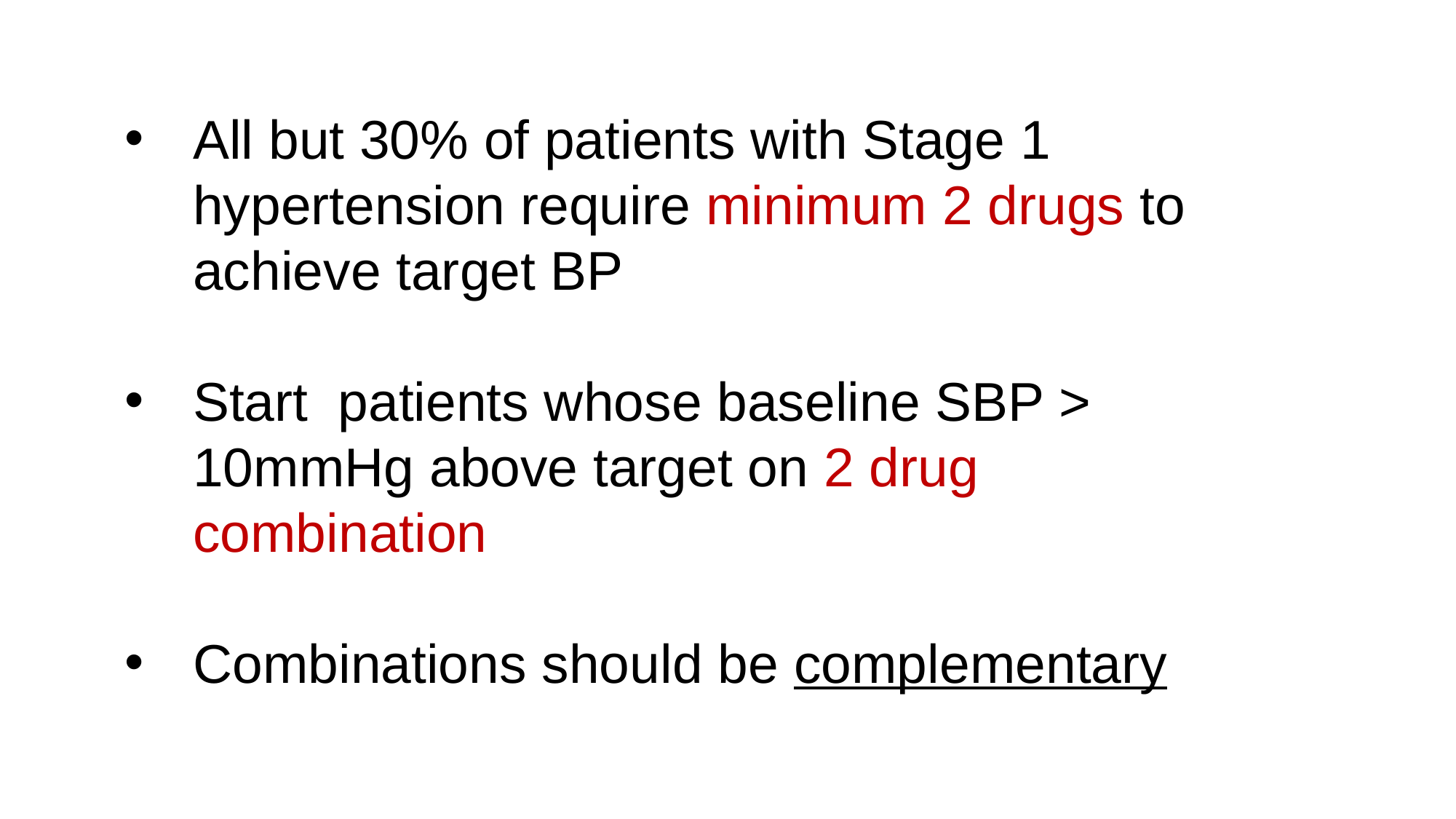

All but 30% of patients with Stage 1 hypertension require minimum 2 drugs to achieve target BP

Start  patients whose baseline SBP > 10mmHg above target on 2 drug combination

Combinations should be complementary